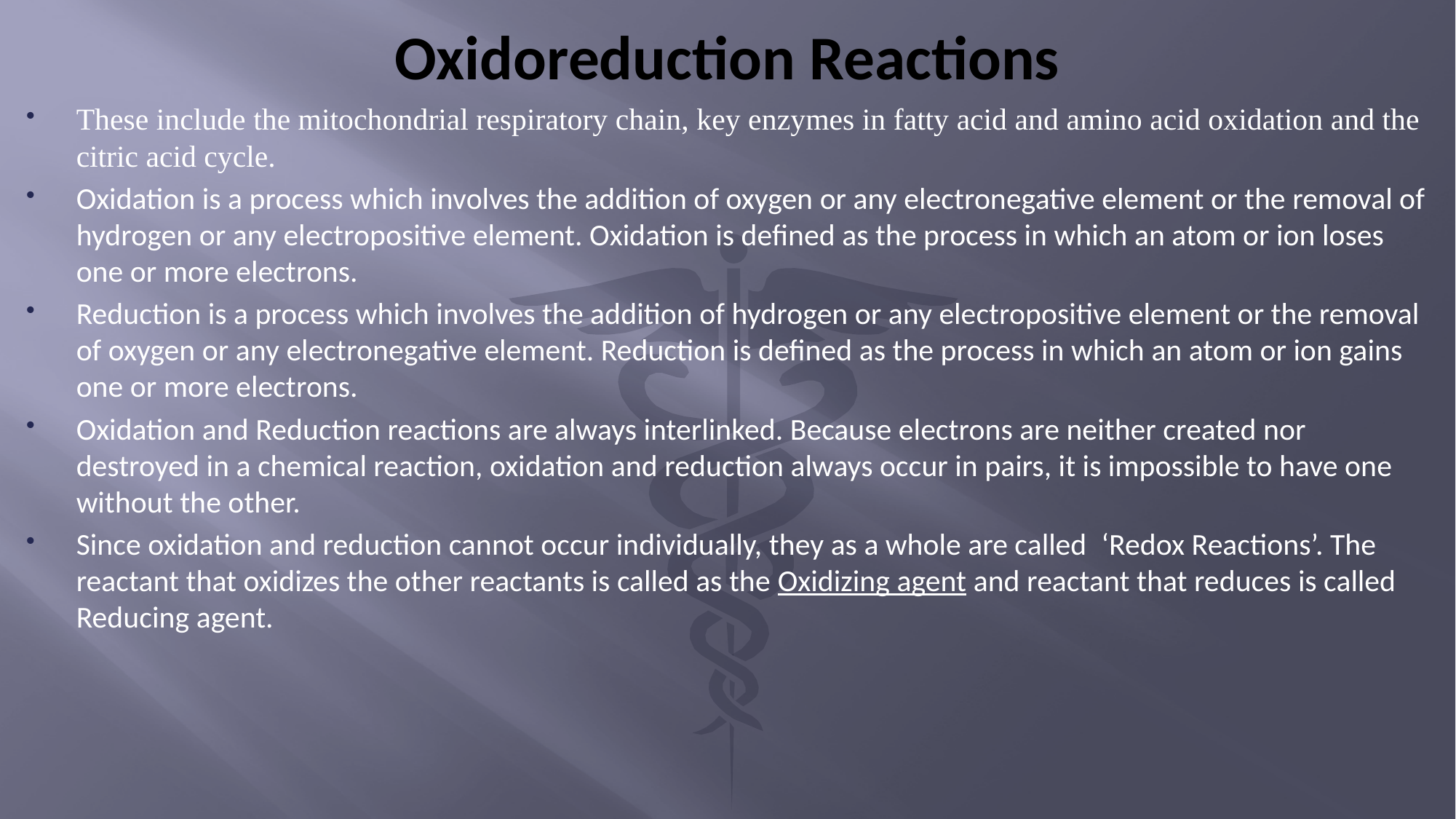

# Oxidoreduction Reactions
These include the mitochondrial respiratory chain, key enzymes in fatty acid and amino acid oxidation and the citric acid cycle.
Oxidation is a process which involves the addition of oxygen or any electronegative element or the removal of hydrogen or any electropositive element. Oxidation is defined as the process in which an atom or ion loses one or more electrons.
Reduction is a process which involves the addition of hydrogen or any electropositive element or the removal of oxygen or any electronegative element. Reduction is defined as the process in which an atom or ion gains one or more electrons.
Oxidation and Reduction reactions are always interlinked. Because electrons are neither created nor destroyed in a chemical reaction, oxidation and reduction always occur in pairs, it is impossible to have one without the other.
Since oxidation and reduction cannot occur individually, they as a whole are called  ‘Redox Reactions’. The reactant that oxidizes the other reactants is called as the Oxidizing agent and reactant that reduces is called Reducing agent.